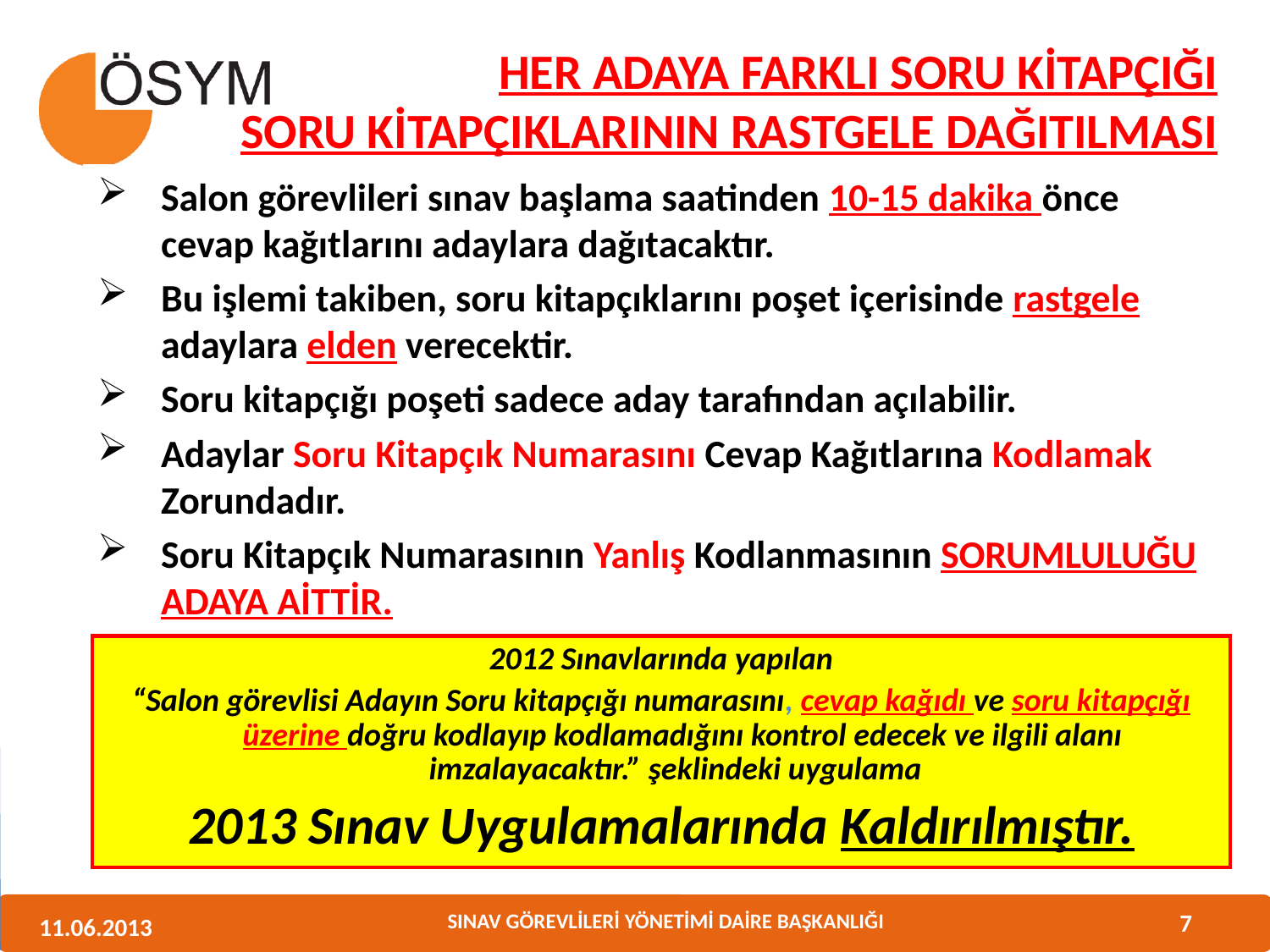

HER ADAYA FARKLI SORU KİTAPÇIĞI
SORU KİTAPÇIKLARININ RASTGELE DAĞITILMASI
Salon görevlileri sınav başlama saatinden 10-15 dakika önce cevap kağıtlarını adaylara dağıtacaktır.
Bu işlemi takiben, soru kitapçıklarını poşet içerisinde rastgele adaylara elden verecektir.
Soru kitapçığı poşeti sadece aday tarafından açılabilir.
Adaylar Soru Kitapçık Numarasını Cevap Kağıtlarına Kodlamak Zorundadır.
Soru Kitapçık Numarasının Yanlış Kodlanmasının SORUMLULUĞU ADAYA AİTTİR.
2012 Sınavlarında yapılan
“Salon görevlisi Adayın Soru kitapçığı numarasını, cevap kağıdı ve soru kitapçığı üzerine doğru kodlayıp kodlamadığını kontrol edecek ve ilgili alanı imzalayacaktır.” şeklindeki uygulama
2013 Sınav Uygulamalarında Kaldırılmıştır.
7
11.06.2013